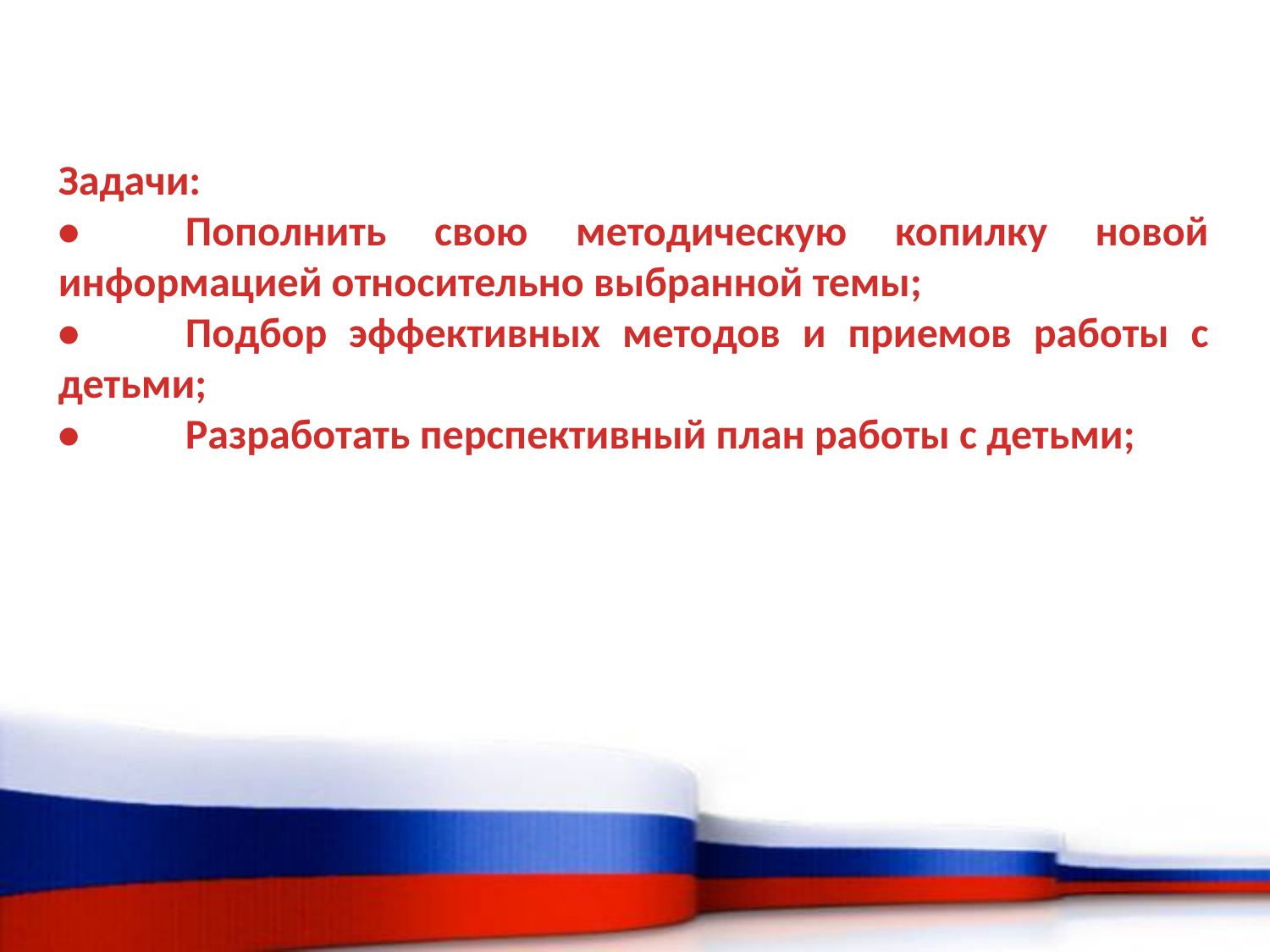

Задачи:
•	Пополнить свою методическую копилку новой информацией относительно выбранной темы;
•	Подбор эффективных методов и приемов работы с детьми;
•	Разработать перспективный план работы с детьми;